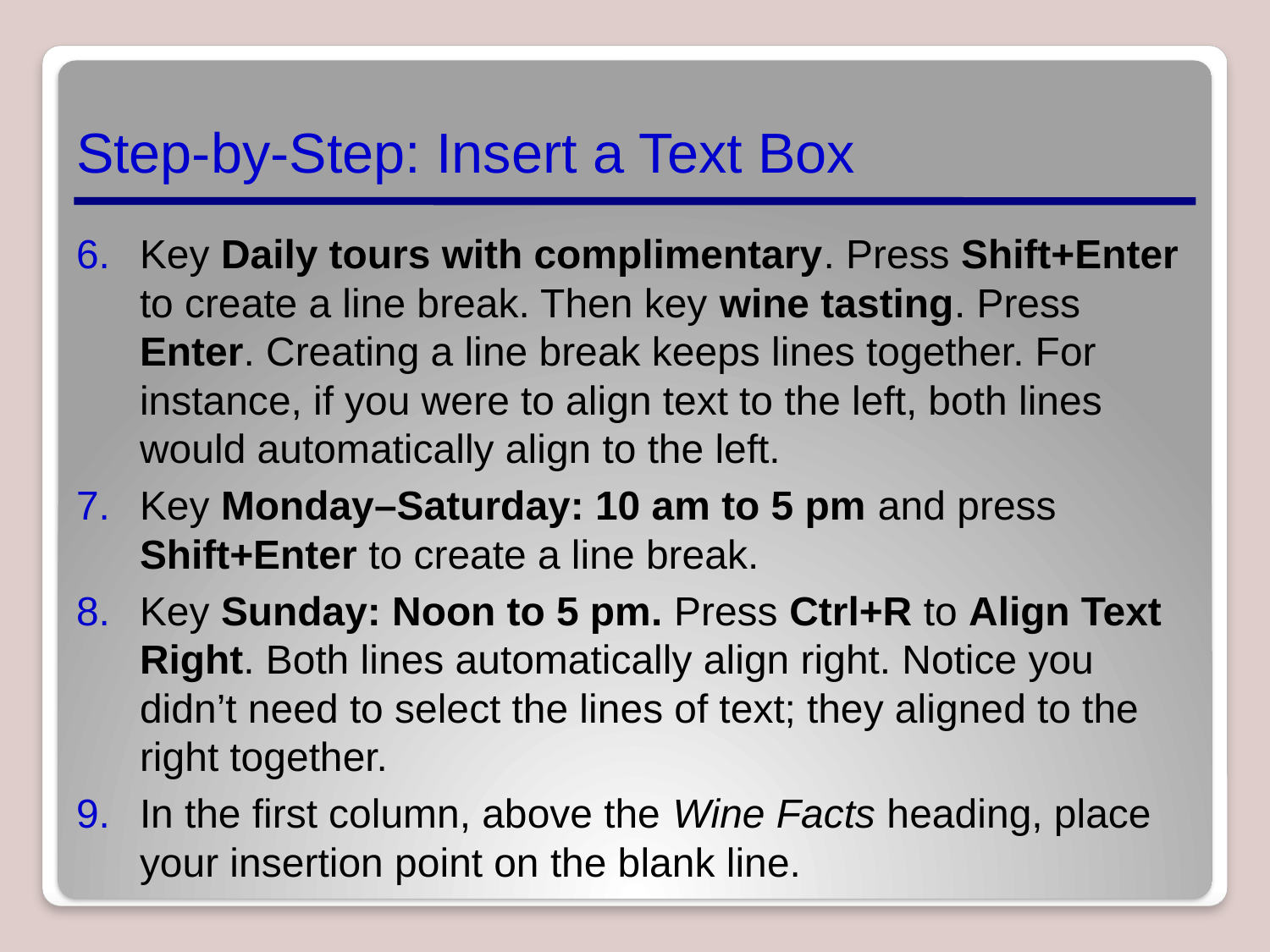

# Step-by-Step: Insert a Text Box
Key Daily tours with complimentary. Press Shift+Enter to create a line break. Then key wine tasting. Press Enter. Creating a line break keeps lines together. For instance, if you were to align text to the left, both lines would automatically align to the left.
Key Monday–Saturday: 10 am to 5 pm and press Shift+Enter to create a line break.
Key Sunday: Noon to 5 pm. Press Ctrl+R to Align Text Right. Both lines automatically align right. Notice you didn’t need to select the lines of text; they aligned to the right together.
In the first column, above the Wine Facts heading, place your insertion point on the blank line.